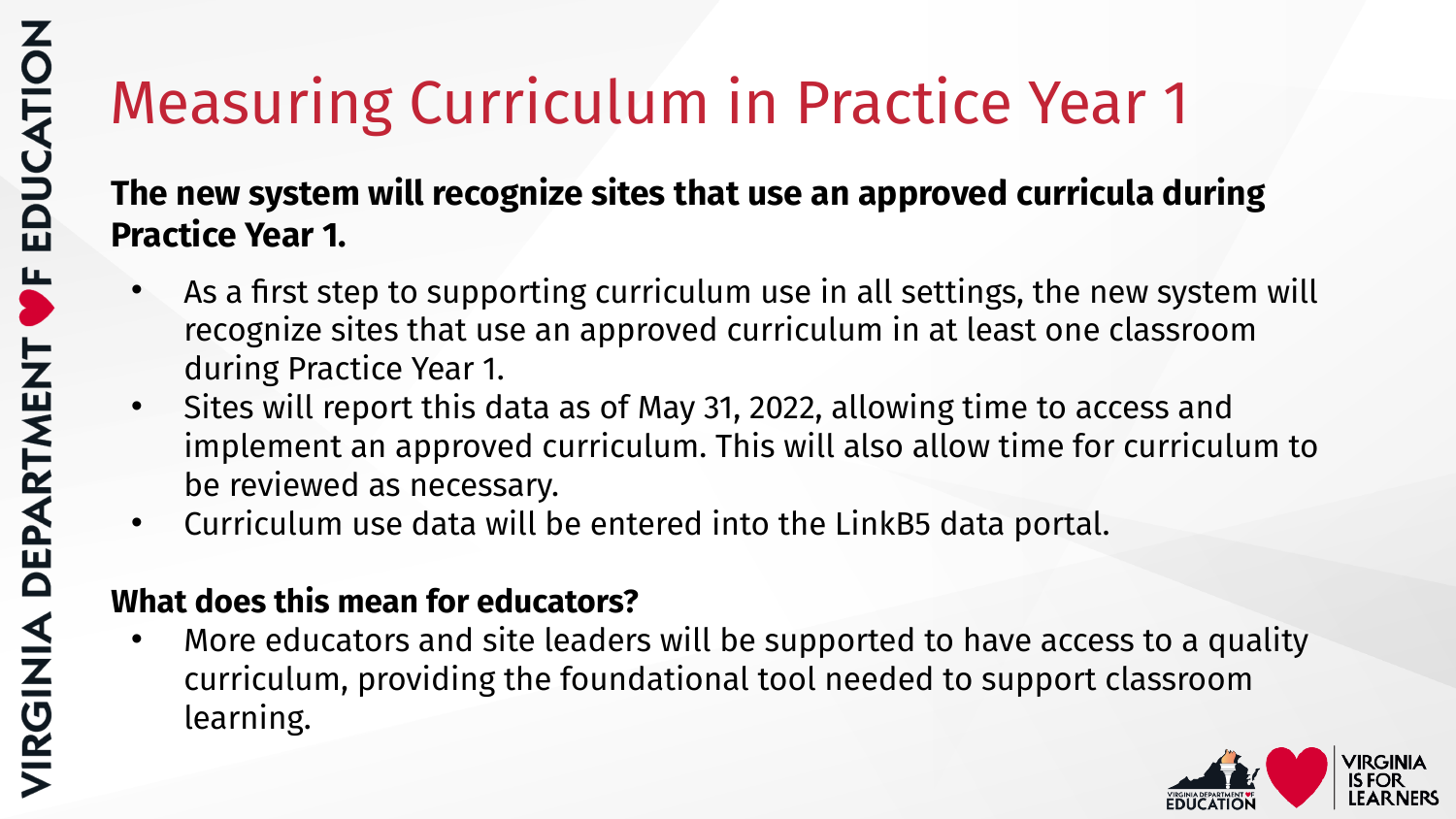

# Measuring Curriculum in Practice Year 1
The new system will recognize sites that use an approved curricula during Practice Year 1.

As a first step to supporting curriculum use in all settings, the new system will recognize sites that use an approved curriculum in at least one classroom during Practice Year 1.
Sites will report this data as of May 31, 2022, allowing time to access and implement an approved curriculum. This will also allow time for curriculum to be reviewed as necessary.
Curriculum use data will be entered into the LinkB5 data portal.

What does this mean for educators?
More educators and site leaders will be supported to have access to a quality curriculum, providing the foundational tool needed to support classroom learning.